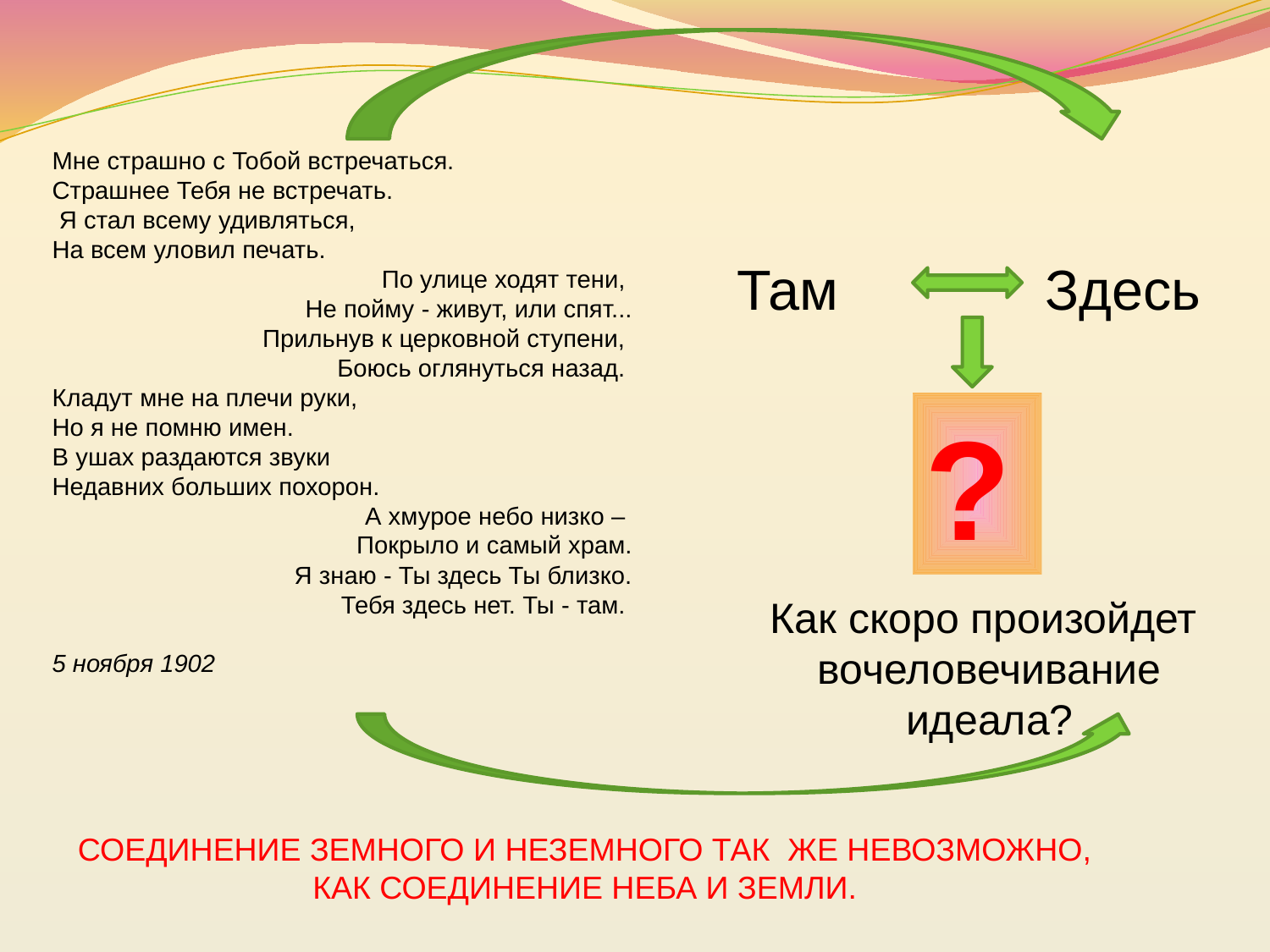

Мне страшно с Тобой встречаться.
Страшнее Тебя не встречать.
 Я стал всему удивляться,
На всем уловил печать.
 По улице ходят тени,
Не пойму - живут, или спят...
 Прильнув к церковной ступени,
Боюсь оглянуться назад.
Кладут мне на плечи руки,
Но я не помню имен.
В ушах раздаются звуки
Недавних больших похорон.
А хмурое небо низко –
Покрыло и самый храм.
 Я знаю - Ты здесь Ты близко.
Тебя здесь нет. Ты - там.

5 ноября 1902
Там
Здесь

?
Как скоро произойдет
вочеловечивание идеала?

СОЕДИНЕНИЕ ЗЕМНОГО И НЕЗЕМНОГО ТАК  ЖЕ НЕВОЗМОЖНО,
КАК СОЕДИНЕНИЕ НЕБА И ЗЕМЛИ.